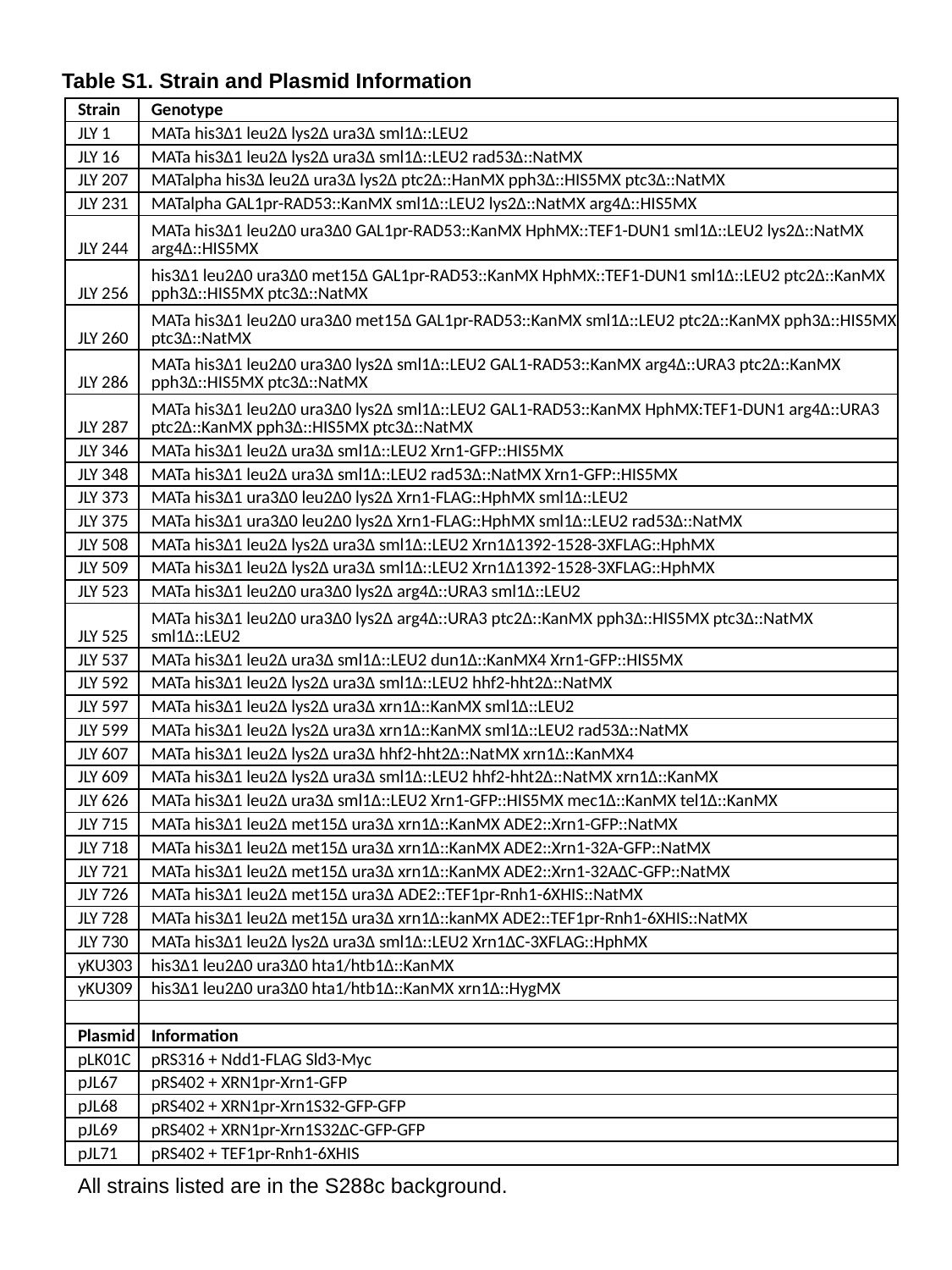

Table S1. Strain and Plasmid Information
| Strain | Genotype |
| --- | --- |
| JLY 1 | MATa his3∆1 leu2∆ lys2∆ ura3∆ sml1∆::LEU2 |
| JLY 16 | MATa his3∆1 leu2∆ lys2∆ ura3∆ sml1∆::LEU2 rad53∆::NatMX |
| JLY 207 | MATalpha his3∆ leu2∆ ura3∆ lys2∆ ptc2∆::HanMX pph3∆::HIS5MX ptc3∆::NatMX |
| JLY 231 | MATalpha GAL1pr-RAD53::KanMX sml1∆::LEU2 lys2∆::NatMX arg4∆::HIS5MX |
| JLY 244 | MATa his3∆1 leu2∆0 ura3∆0 GAL1pr-RAD53::KanMX HphMX::TEF1-DUN1 sml1∆::LEU2 lys2∆::NatMX arg4∆::HIS5MX |
| JLY 256 | his3∆1 leu2∆0 ura3∆0 met15∆ GAL1pr-RAD53::KanMX HphMX::TEF1-DUN1 sml1∆::LEU2 ptc2∆::KanMX pph3∆::HIS5MX ptc3∆::NatMX |
| JLY 260 | MATa his3∆1 leu2∆0 ura3∆0 met15∆ GAL1pr-RAD53::KanMX sml1∆::LEU2 ptc2∆::KanMX pph3∆::HIS5MX ptc3∆::NatMX |
| JLY 286 | MATa his3∆1 leu2∆0 ura3∆0 lys2∆ sml1∆::LEU2 GAL1-RAD53::KanMX arg4∆::URA3 ptc2∆::KanMX pph3∆::HIS5MX ptc3∆::NatMX |
| JLY 287 | MATa his3∆1 leu2∆0 ura3∆0 lys2∆ sml1∆::LEU2 GAL1-RAD53::KanMX HphMX:TEF1-DUN1 arg4∆::URA3 ptc2∆::KanMX pph3∆::HIS5MX ptc3∆::NatMX |
| JLY 346 | MATa his3∆1 leu2∆ ura3∆ sml1∆::LEU2 Xrn1-GFP::HIS5MX |
| JLY 348 | MATa his3∆1 leu2∆ ura3∆ sml1∆::LEU2 rad53∆::NatMX Xrn1-GFP::HIS5MX |
| JLY 373 | MATa his3∆1 ura3∆0 leu2∆0 lys2∆ Xrn1-FLAG::HphMX sml1∆::LEU2 |
| JLY 375 | MATa his3∆1 ura3∆0 leu2∆0 lys2∆ Xrn1-FLAG::HphMX sml1∆::LEU2 rad53∆::NatMX |
| JLY 508 | MATa his3∆1 leu2∆ lys2∆ ura3∆ sml1∆::LEU2 Xrn1∆1392-1528-3XFLAG::HphMX |
| JLY 509 | MATa his3∆1 leu2∆ lys2∆ ura3∆ sml1∆::LEU2 Xrn1∆1392-1528-3XFLAG::HphMX |
| JLY 523 | MATa his3∆1 leu2∆0 ura3∆0 lys2∆ arg4∆::URA3 sml1∆::LEU2 |
| JLY 525 | MATa his3∆1 leu2∆0 ura3∆0 lys2∆ arg4∆::URA3 ptc2∆::KanMX pph3∆::HIS5MX ptc3∆::NatMX sml1∆::LEU2 |
| JLY 537 | MATa his3∆1 leu2∆ ura3∆ sml1∆::LEU2 dun1∆::KanMX4 Xrn1-GFP::HIS5MX |
| JLY 592 | MATa his3∆1 leu2∆ lys2∆ ura3∆ sml1∆::LEU2 hhf2-hht2∆::NatMX |
| JLY 597 | MATa his3∆1 leu2∆ lys2∆ ura3∆ xrn1∆::KanMX sml1∆::LEU2 |
| JLY 599 | MATa his3∆1 leu2∆ lys2∆ ura3∆ xrn1∆::KanMX sml1∆::LEU2 rad53∆::NatMX |
| JLY 607 | MATa his3∆1 leu2∆ lys2∆ ura3∆ hhf2-hht2∆::NatMX xrn1∆::KanMX4 |
| JLY 609 | MATa his3∆1 leu2∆ lys2∆ ura3∆ sml1∆::LEU2 hhf2-hht2∆::NatMX xrn1∆::KanMX |
| JLY 626 | MATa his3∆1 leu2∆ ura3∆ sml1∆::LEU2 Xrn1-GFP::HIS5MX mec1∆::KanMX tel1∆::KanMX |
| JLY 715 | MATa his3∆1 leu2∆ met15∆ ura3∆ xrn1∆::KanMX ADE2::Xrn1-GFP::NatMX |
| JLY 718 | MATa his3∆1 leu2∆ met15∆ ura3∆ xrn1∆::KanMX ADE2::Xrn1-32A-GFP::NatMX |
| JLY 721 | MATa his3∆1 leu2∆ met15∆ ura3∆ xrn1∆::KanMX ADE2::Xrn1-32A∆C-GFP::NatMX |
| JLY 726 | MATa his3∆1 leu2∆ met15∆ ura3∆ ADE2::TEF1pr-Rnh1-6XHIS::NatMX |
| JLY 728 | MATa his3∆1 leu2∆ met15∆ ura3∆ xrn1∆::kanMX ADE2::TEF1pr-Rnh1-6XHIS::NatMX |
| JLY 730 | MATa his3∆1 leu2∆ lys2∆ ura3∆ sml1∆::LEU2 Xrn1∆C-3XFLAG::HphMX |
| yKU303 | his3∆1 leu2∆0 ura3∆0 hta1/htb1∆::KanMX |
| yKU309 | his3∆1 leu2∆0 ura3∆0 hta1/htb1∆::KanMX xrn1∆::HygMX |
|  |  |
| Plasmid | Information |
| pLK01C | pRS316 + Ndd1-FLAG Sld3-Myc |
| pJL67 | pRS402 + XRN1pr-Xrn1-GFP |
| pJL68 | pRS402 + XRN1pr-Xrn1S32-GFP-GFP |
| pJL69 | pRS402 + XRN1pr-Xrn1S32∆C-GFP-GFP |
| pJL71 | pRS402 + TEF1pr-Rnh1-6XHIS |
All strains listed are in the S288c background.